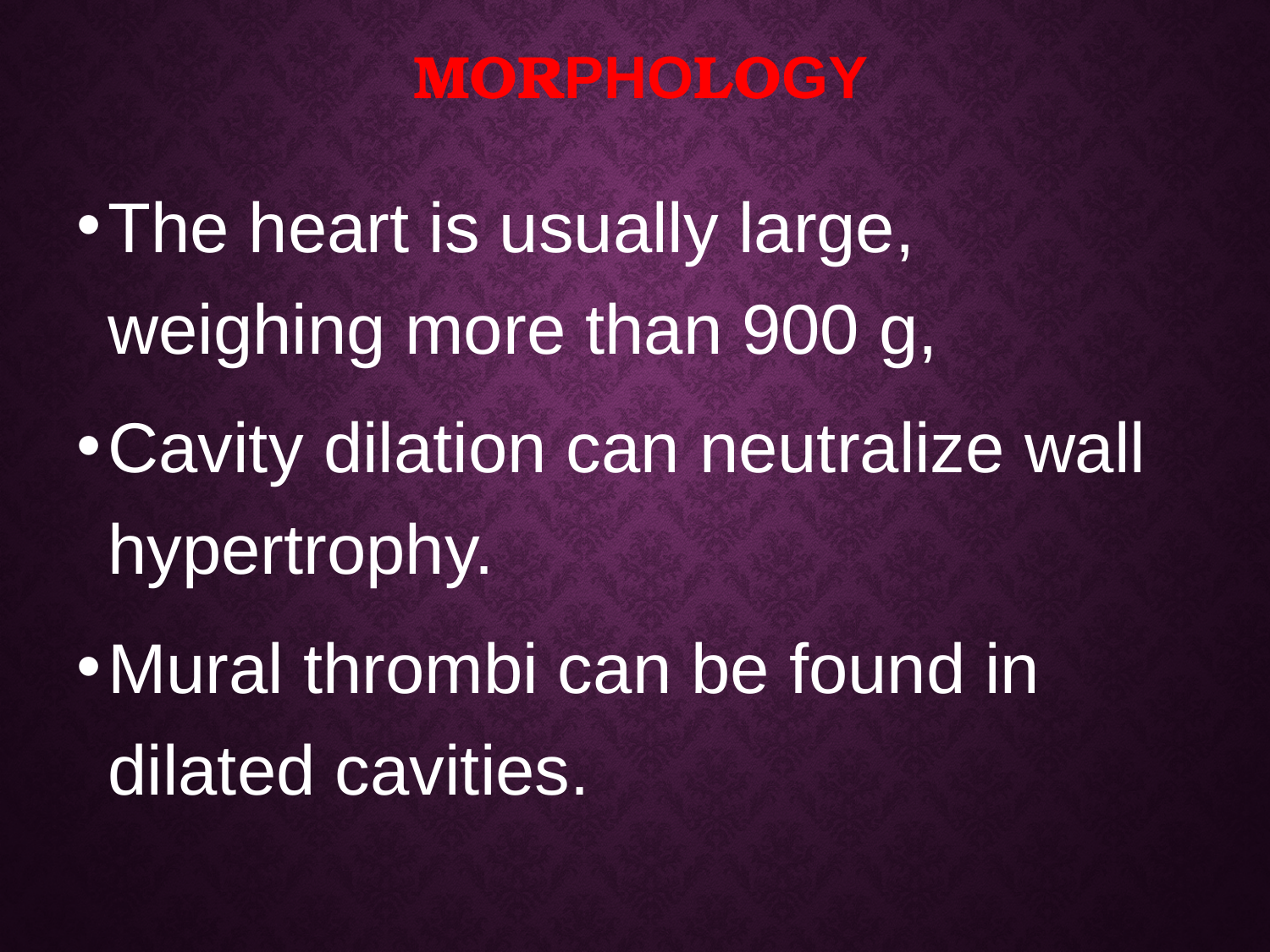

# Morphology
The heart is usually large, weighing more than 900 g,
Cavity dilation can neutralize wall hypertrophy.
Mural thrombi can be found in dilated cavities.